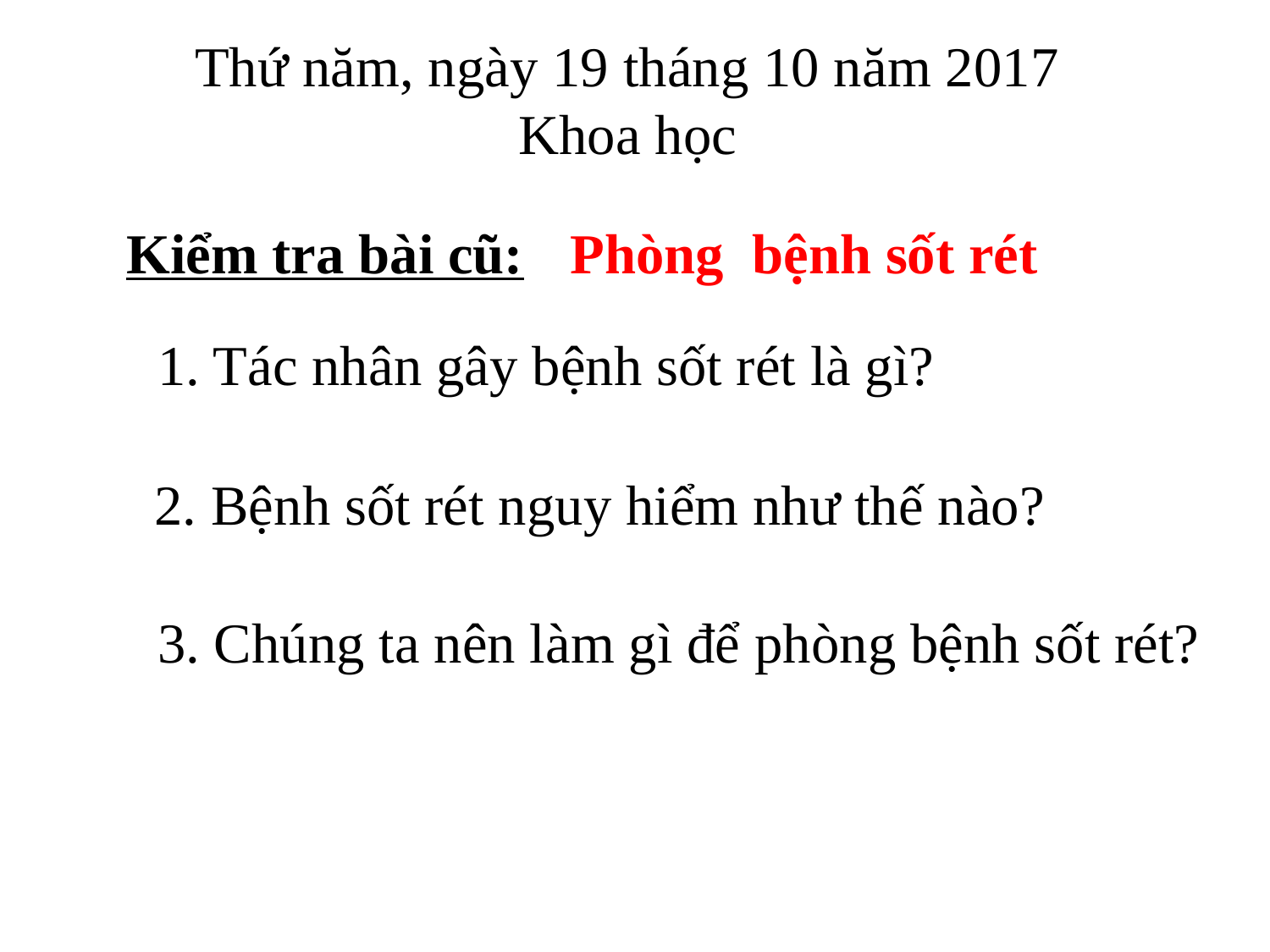

Thứ năm, ngày 19 tháng 10 năm 2017
Khoa học

Kiểm tra bài cũ:

Phòng  bệnh sốt rét
     1. Tác nhân gây bệnh sốt rét là gì?

       2. Bệnh sốt rét nguy hiểm như thế nào?

     3. Chúng ta nên làm gì để phòng bệnh sốt rét?